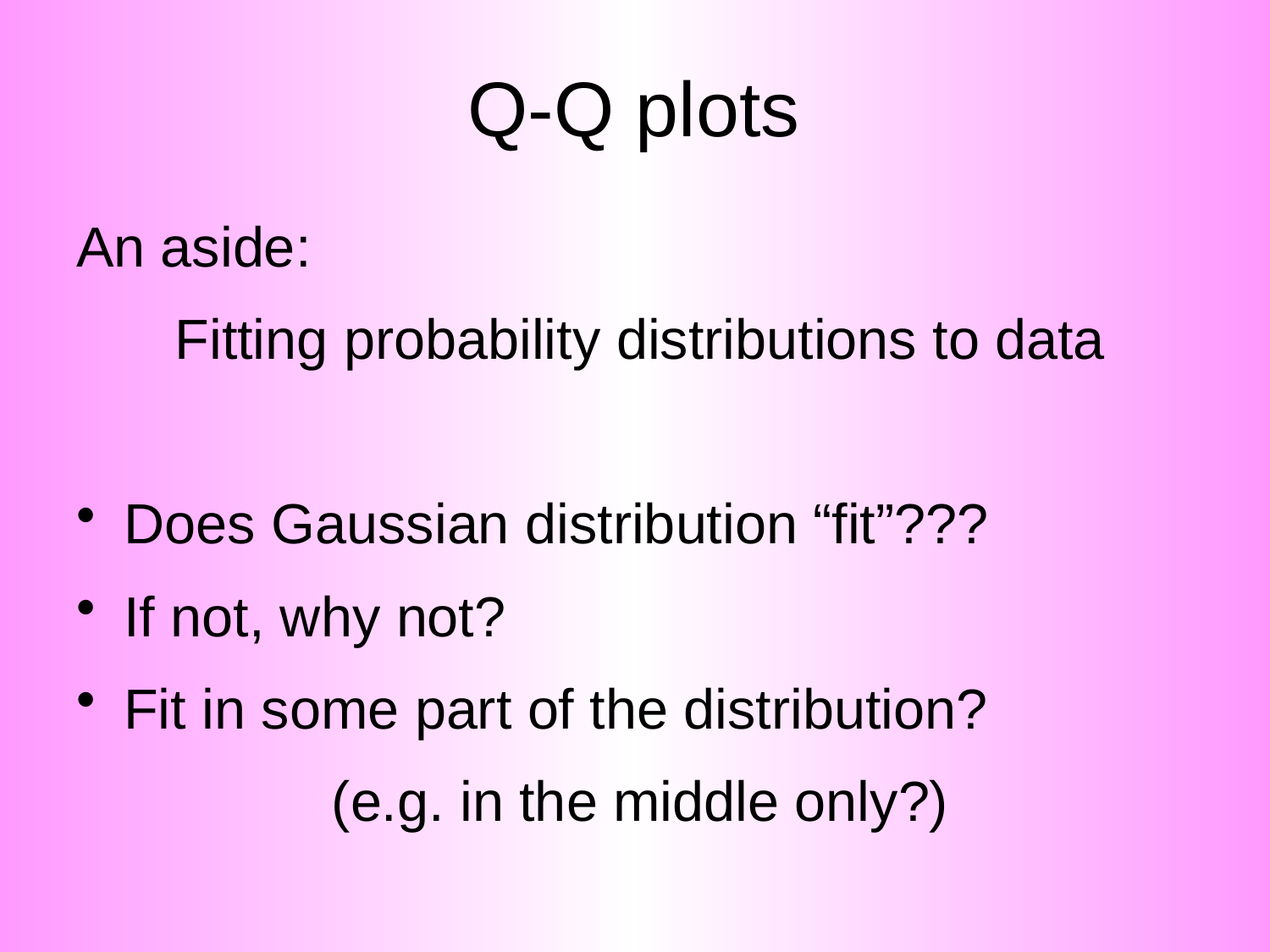

# Q-Q plots
An aside:
Fitting probability distributions to data

Does Gaussian distribution “fit”???
If not, why not?
Fit in some part of the distribution?
(e.g. in the middle only?)